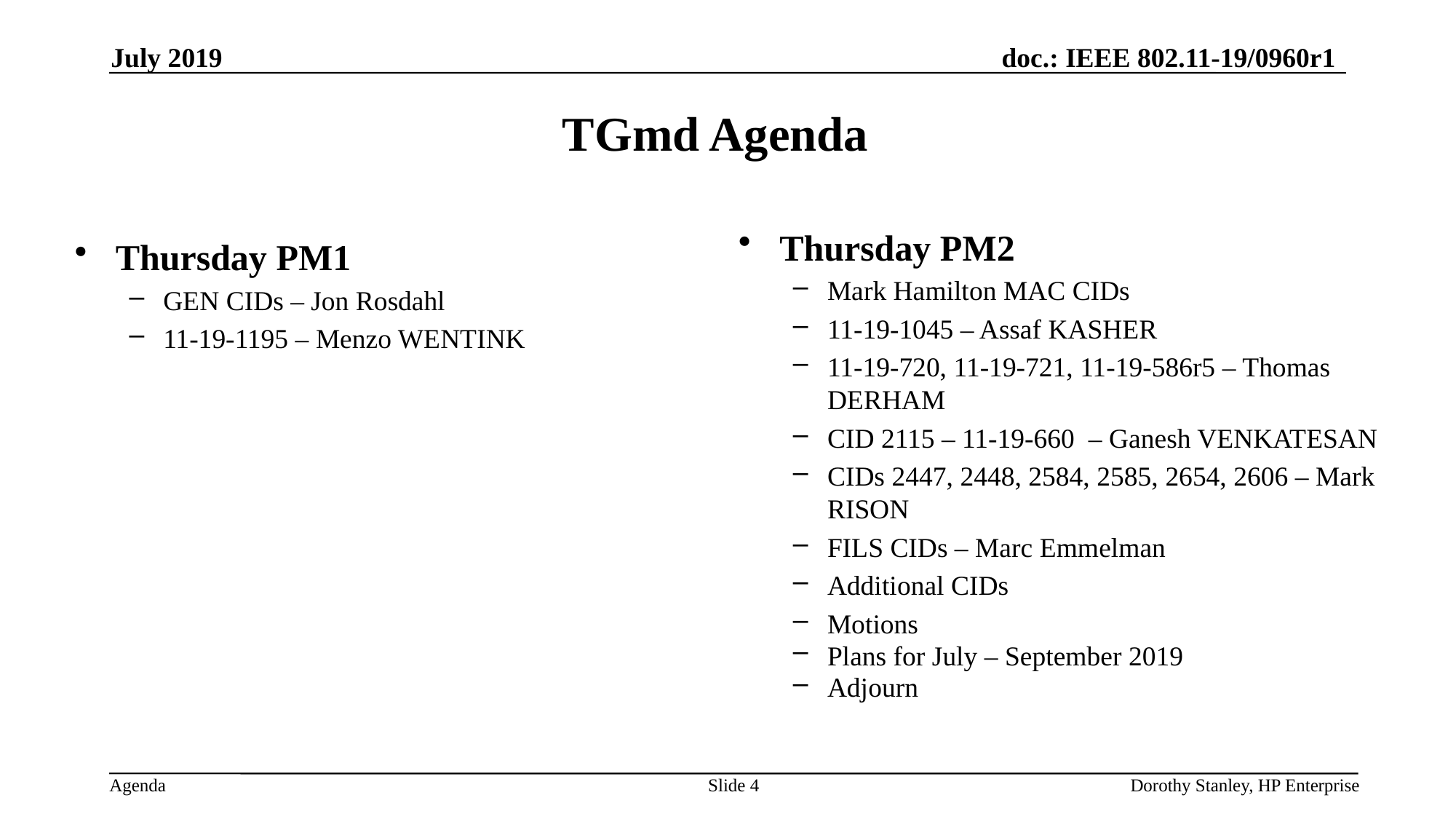

July 2019
# TGmd Agenda
Thursday PM2
Mark Hamilton MAC CIDs
11-19-1045 – Assaf KASHER
11-19-720, 11-19-721, 11-19-586r5 – Thomas DERHAM
CID 2115 – 11-19-660  – Ganesh VENKATESAN
CIDs 2447, 2448, 2584, 2585, 2654, 2606 – Mark RISON
FILS CIDs – Marc Emmelman
Additional CIDs
Motions
Plans for July – September 2019
Adjourn

Thursday PM1
GEN CIDs – Jon Rosdahl
11-19-1195 – Menzo WENTINK

Slide 4
Dorothy Stanley, HP Enterprise